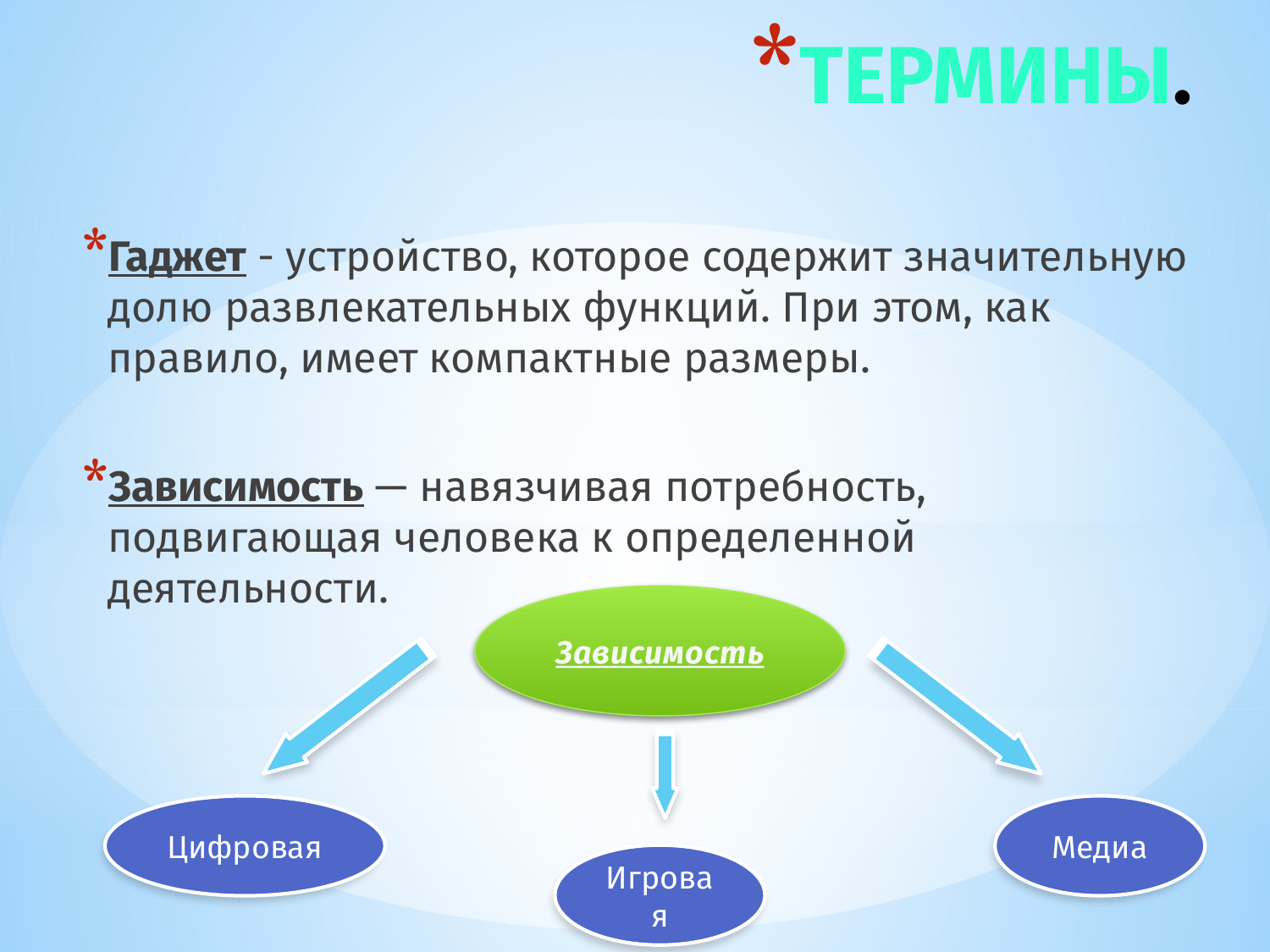

# Термины.
Гаджет - устройство, которое содержит значительную долю развлекательных функций. При этом, как правило, имеет компактные размеры.

Зависимость — навязчивая потребность, подвигающая человека к определенной деятельности.

Зависимость

Цифровая
Медиа
Игровая